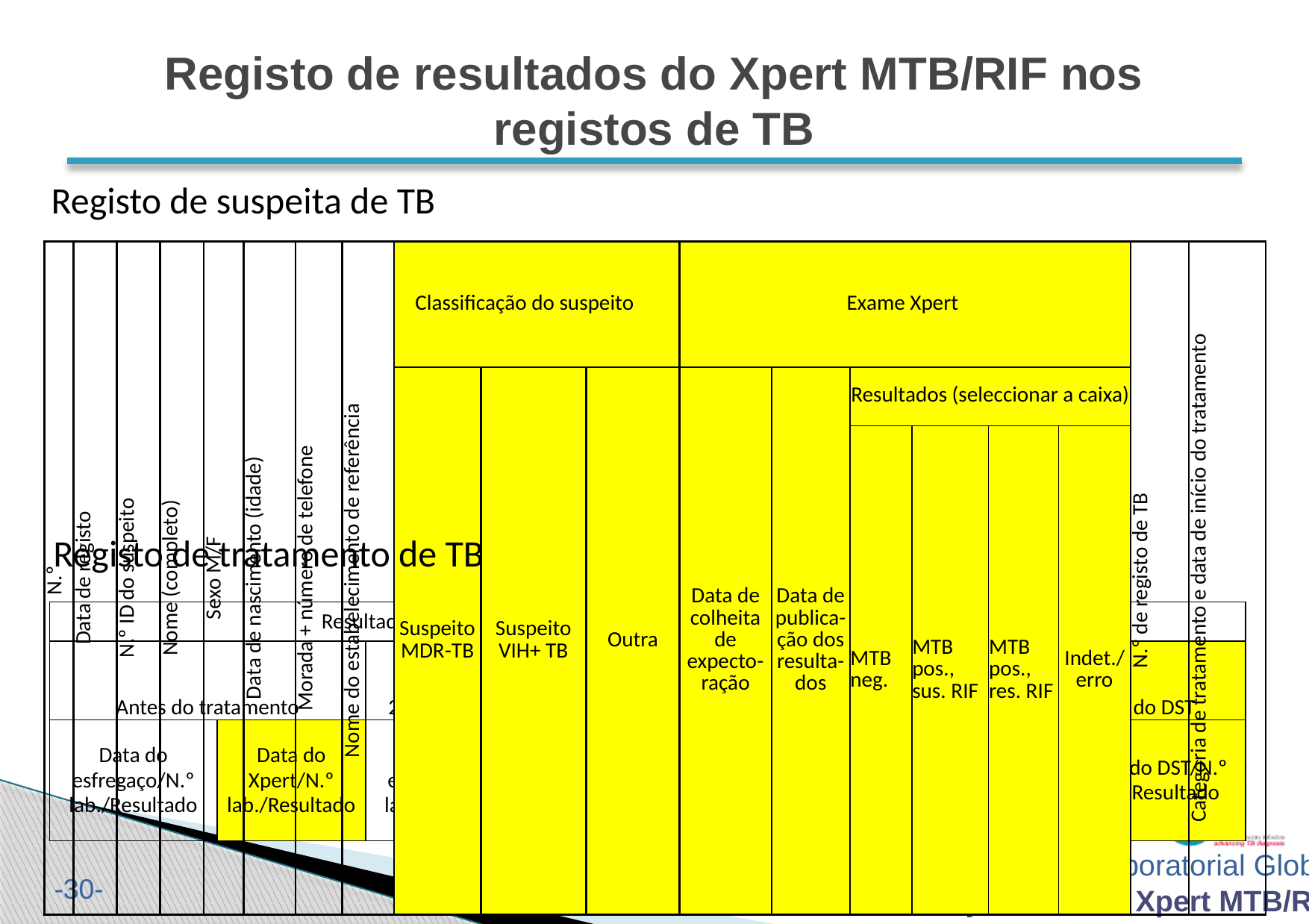

# Registo de resultados do Xpert MTB/RIF nos registos de TB
Registo de suspeita de TB
| N.º | Data de registo | N.º ID do suspeito | Nome (completo) | Sexo M/F | Data de nascimento (idade) | Morada + número de telefone | Nome do estabelecimento de referência | Classificação do suspeito |  |  | Exame Xpert |  |  |  |  |  | N.º de registo de TB | Categoria de tratamento e data de início do tratamento |
| --- | --- | --- | --- | --- | --- | --- | --- | --- | --- | --- | --- | --- | --- | --- | --- | --- | --- | --- |
|  |  |  |  |  |  |  |  | Suspeito MDR-TB | Suspeito VIH+ TB | Outra | Data de colheita de expecto-ração | Data de publica-ção dos resulta-dos | Resultados (seleccionar a caixa) |  |  |  |  |  |
|  |  |  |  |  |  |  |  |  |  |  |  |  | MTB neg. | MTB pos., sus. RIF | MTB pos., res. RIF | Indet./erro |  |  |
Registo de tratamento de TB
| Resultados da microscopia do esfregaço de expectoração e outros exames |  |  |  |  |  |  |
| --- | --- | --- | --- | --- | --- | --- |
| Antes do tratamento |  | 2 ou 3 meses | 5 meses | Fim do tratamento | Resultados da cultura e do DST |  |
| Data do esfregaço/N.º lab./Resultado | Data do Xpert/N.º lab./Resultado | Data do esfregaço/N.º lab./Resultado | Data do esfregaço/N.º lab./Resultado | Data do esfregaço/N.º lab./Resultado | Data da cultura/N.º lab./Resultado | Data do DST/N.º lab./Resultado |